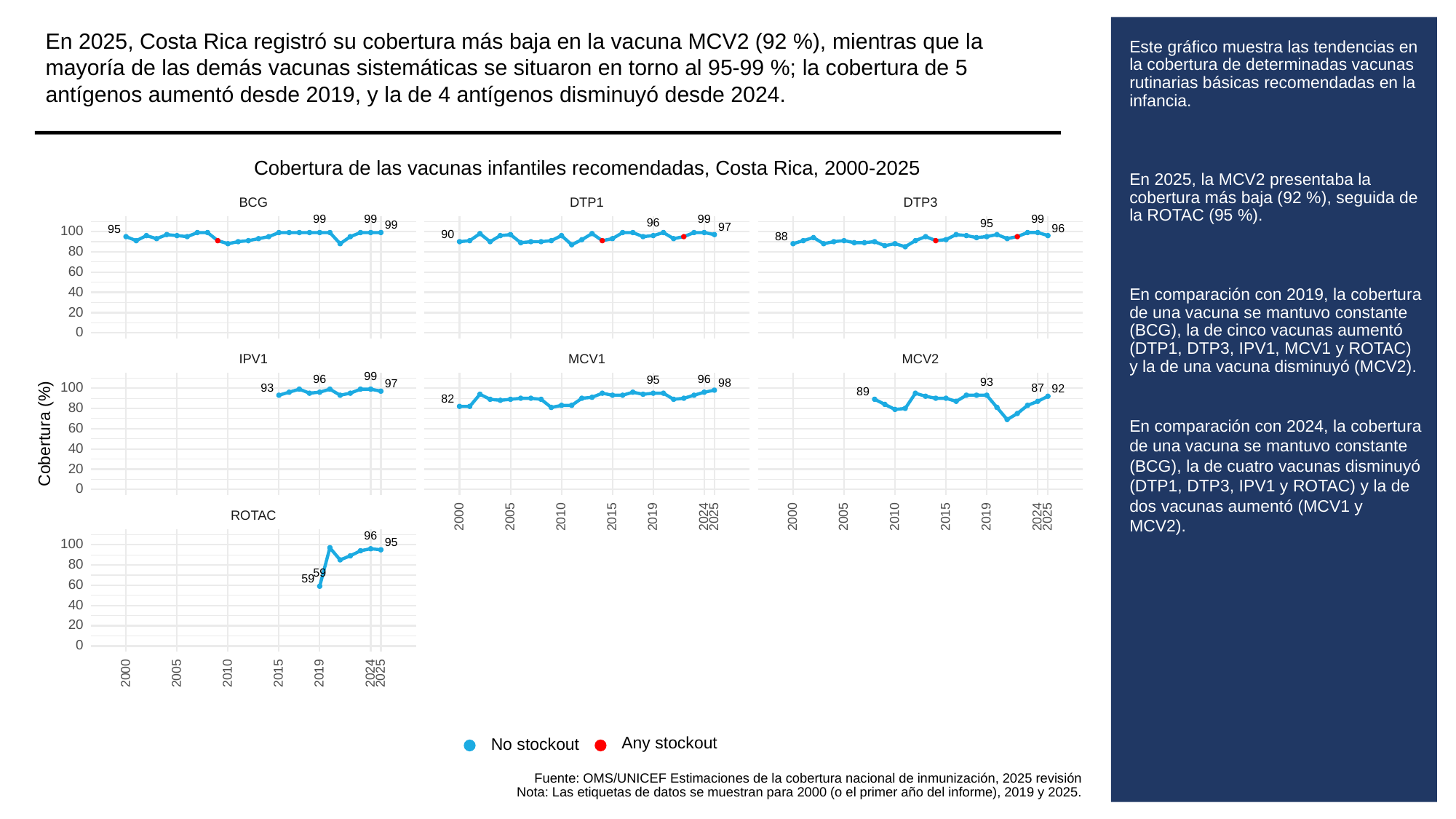

En 2025, Costa Rica registró su cobertura más baja en la vacuna MCV2 (92 %), mientras que la mayoría de las demás vacunas sistemáticas se situaron en torno al 95-99 %; la cobertura de 5 antígenos aumentó desde 2019, y la de 4 antígenos disminuyó desde 2024.
# Este gráfico muestra las tendencias en la cobertura de determinadas vacunas rutinarias básicas recomendadas en la infancia.

En 2025, la MCV2 presentaba la cobertura más baja (92 %), seguida de la ROTAC (95 %).

En comparación con 2019, la cobertura de una vacuna se mantuvo constante (BCG), la de cinco vacunas aumentó (DTP1, DTP3, IPV1, MCV1 y ROTAC) y la de una vacuna disminuyó (MCV2).

En comparación con 2024, la cobertura de una vacuna se mantuvo constante (BCG), la de cuatro vacunas disminuyó (DTP1, DTP3, IPV1 y ROTAC) y la de dos vacunas aumentó (MCV1 y MCV2).

Cobertura de las vacunas infantiles recomendadas, Costa Rica, 2000-2025
BCG
DTP3
DTP1
99
99
99
99

96
95

99
97
96
95
100

90

88

80

60

40

20

0

MCV1
MCV2
IPV1
99

96
96
95

93
98
97
100
93
87
92

89

82

80

60
Cobertura (%)

40

20

0

ROTAC
2000
2005
2010
2015
2019
2024
2025
2000
2005
2010
2015
2019
2024
2025

96

95
100

80

59

59
60

40

20

0

2000
2005
2010
2015
2019
2024
2025
Any stockout
No stockout

Fuente: OMS/UNICEF Estimaciones de la cobertura nacional de inmunización, 2025 revisión
Nota: Las etiquetas de datos se muestran para 2000 (o el primer año del informe), 2019 y 2025.